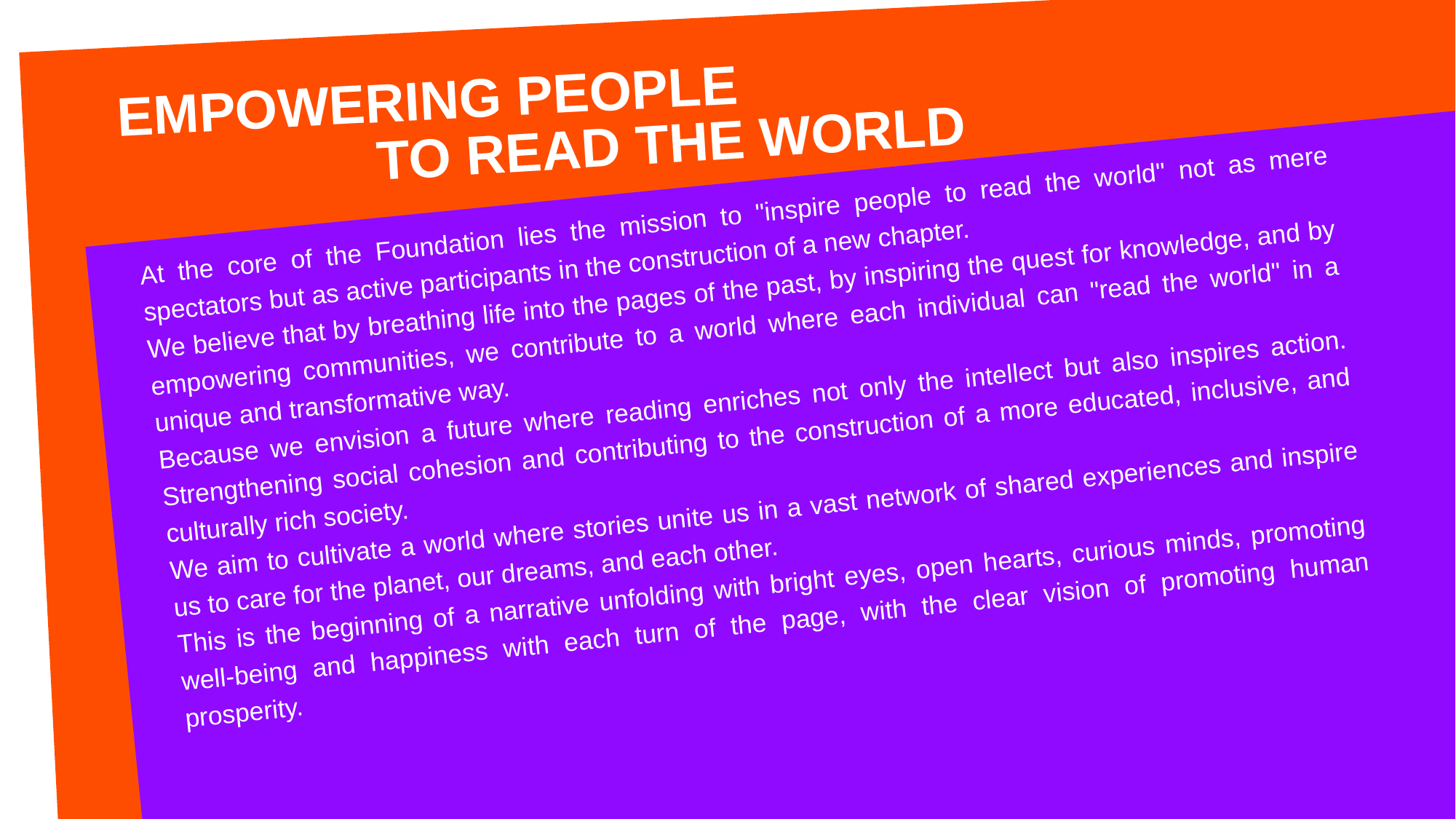

EMPOWERING PEOPLE
TO READ THE WORLD

At the core of the Foundation lies the mission to "inspire people to read the world" not as mere spectators but as active participants in the construction of a new chapter.
We believe that by breathing life into the pages of the past, by inspiring the quest for knowledge, and by empowering communities, we contribute to a world where each individual can "read the world" in a unique and transformative way.
Because we envision a future where reading enriches not only the intellect but also inspires action. Strengthening social cohesion and contributing to the construction of a more educated, inclusive, and culturally rich society.
We aim to cultivate a world where stories unite us in a vast network of shared experiences and inspire us to care for the planet, our dreams, and each other.
This is the beginning of a narrative unfolding with bright eyes, open hearts, curious minds, promoting well-being and happiness with each turn of the page, with the clear vision of promoting human prosperity.